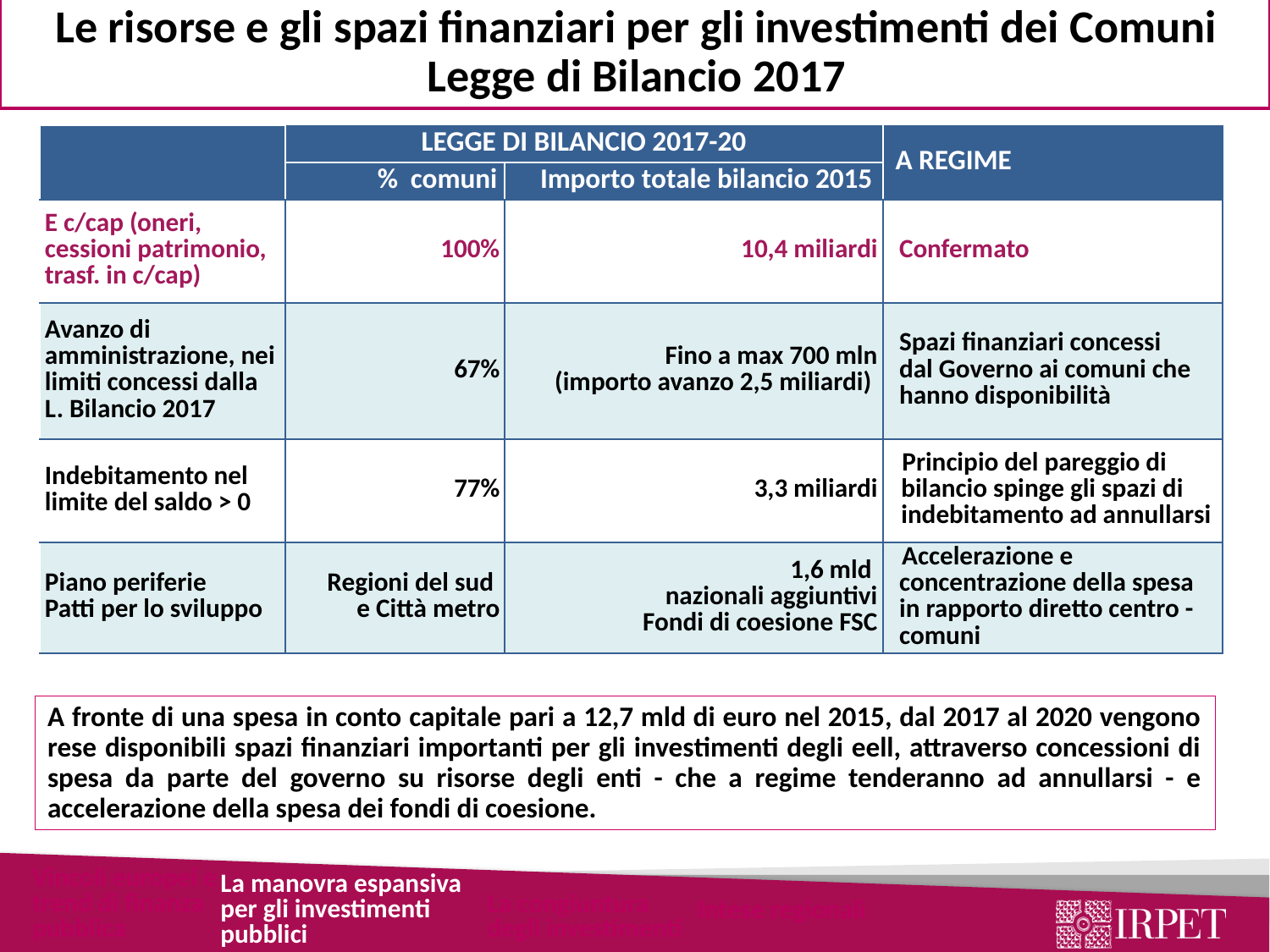

Le risorse e gli spazi finanziari per gli investimenti dei Comuni
Legge di Bilancio 2017
|  | LEGGE DI BILANCIO 2017-20 |  | A REGIME |
| --- | --- | --- | --- |
|  | % comuni | Importo totale bilancio 2015 |  |
| E c/cap (oneri, cessioni patrimonio, trasf. in c/cap) | 100% | 10,4 miliardi | Confermato |
| Avanzo di amministrazione, nei limiti concessi dalla L. Bilancio 2017 | 67% | Fino a max 700 mln (importo avanzo 2,5 miliardi) | Spazi finanziari concessi dal Governo ai comuni che hanno disponibilità |
| Indebitamento nel limite del saldo > 0 | 77% | 3,3 miliardi | Principio del pareggio di bilancio spinge gli spazi di indebitamento ad annullarsi |
| Piano periferie Patti per lo sviluppo | Regioni del sud e Città metro | 1,6 mld nazionali aggiuntivi Fondi di coesione FSC | Accelerazione e concentrazione della spesa in rapporto diretto centro - comuni |

A fronte di una spesa in conto capitale pari a 12,7 mld di euro nel 2015, dal 2017 al 2020 vengono rese disponibili spazi finanziari importanti per gli investimenti degli eell, attraverso concessioni di spesa da parte del governo su risorse degli enti - che a regime tenderanno ad annullarsi - e accelerazione della spesa dei fondi di coesione.
Vincoli europei e trend di finanza pubblica
La manovra espansiva per gli investimenti pubblici
La congiuntura degli investimenti
Intese regionali